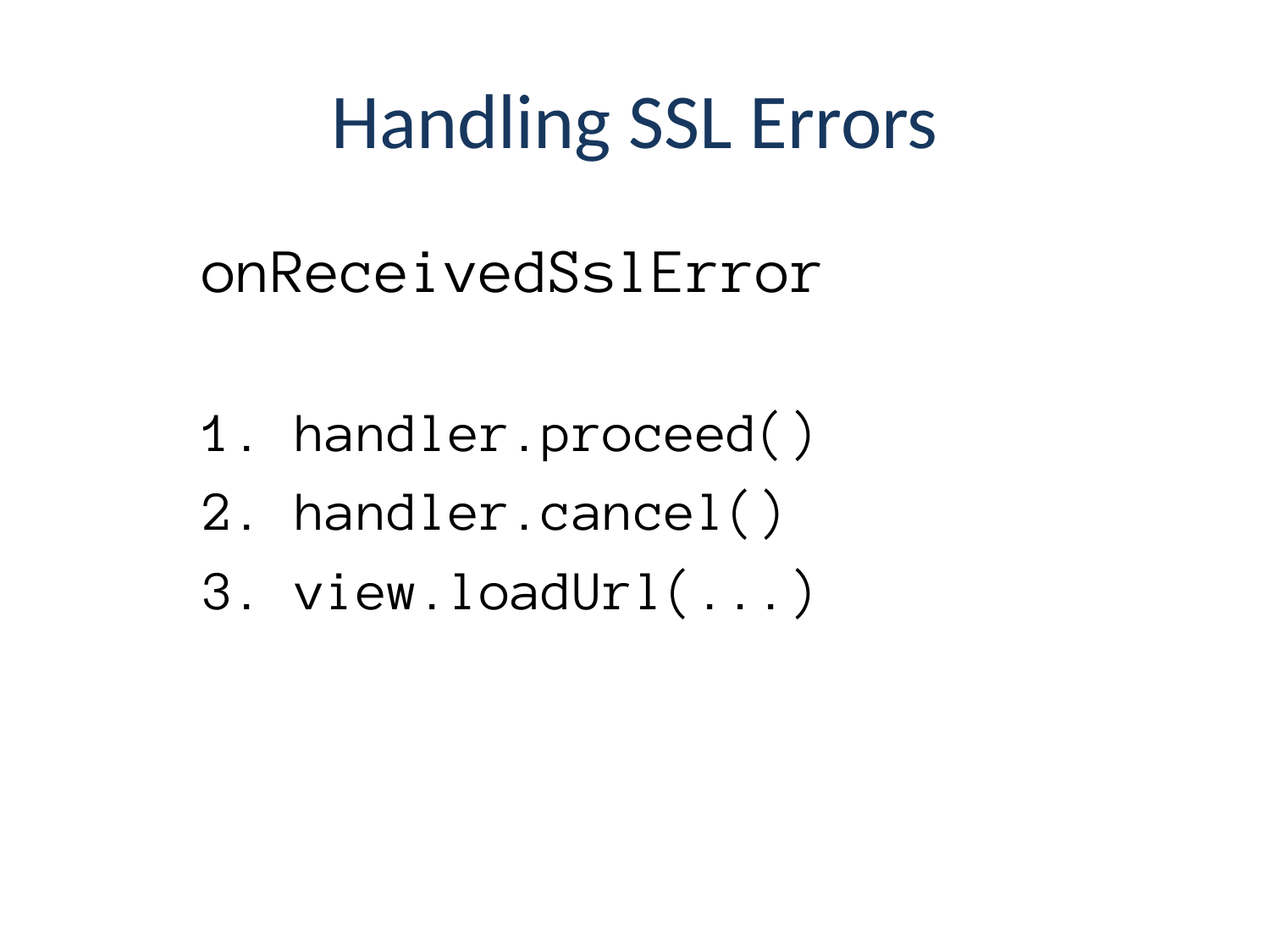

# Handling SSL Errors
	onReceivedSslError

	1. handler.proceed()
	2. handler.cancel()
	3. view.loadUrl(...)